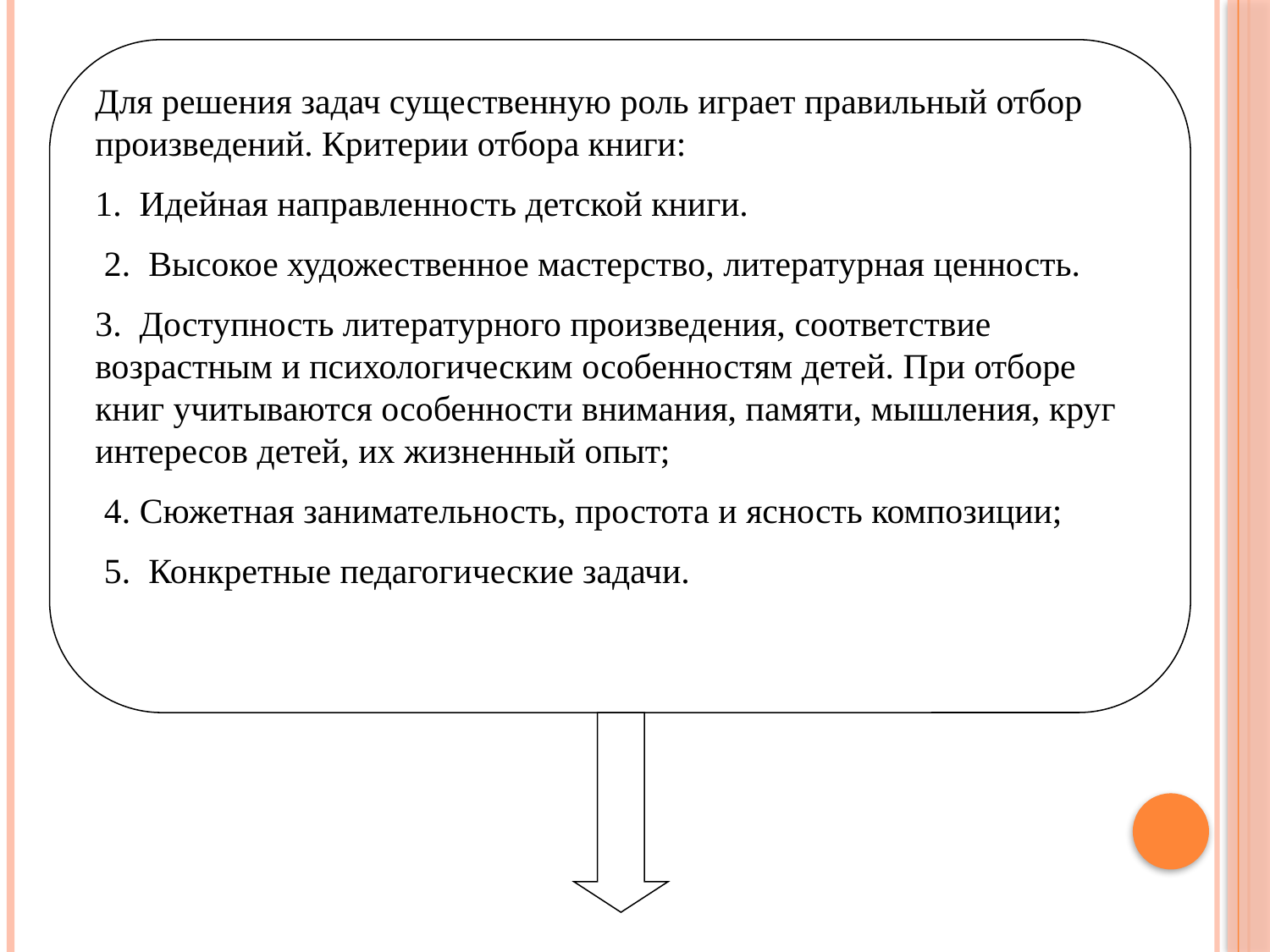

Для решения задач существенную роль играет правильный отбор произведений. Критерии отбора книги:
1.  Идейная направленность детской книги.
 2.  Высокое художественное мастерство, литературная ценность.
3.  Доступность литературного произведения, соответствие возрастным и психологическим особенностям детей. При отборе книг учитываются особенности внимания, памяти, мышления, круг интересов детей, их жизненный опыт;
 4. Сюжетная занимательность, простота и ясность композиции;
 5.  Конкретные педагогические задачи.